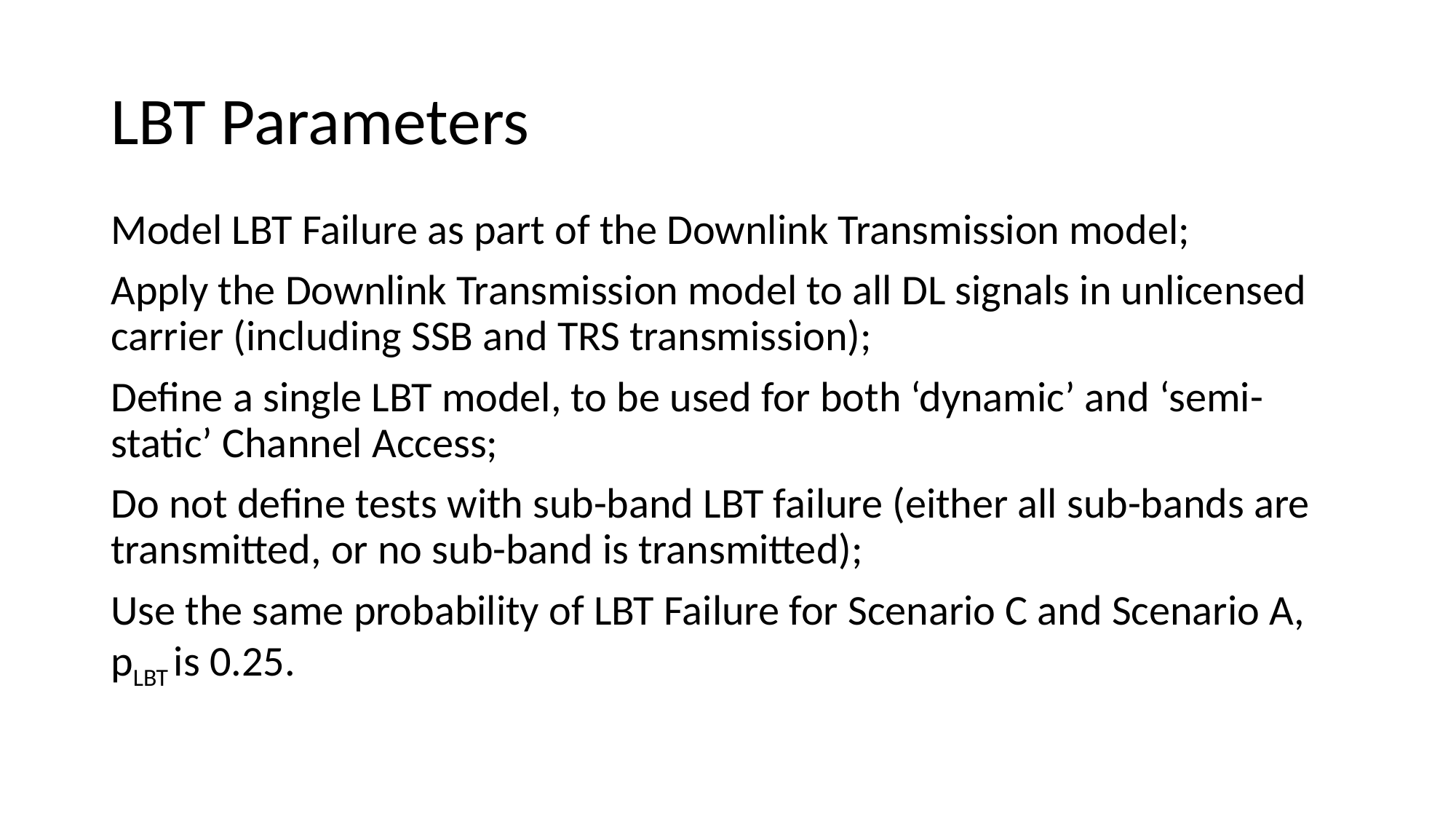

# LBT Parameters
Model LBT Failure as part of the Downlink Transmission model;
Apply the Downlink Transmission model to all DL signals in unlicensed carrier (including SSB and TRS transmission);
Define a single LBT model, to be used for both ‘dynamic’ and ‘semi-static’ Channel Access;
Do not define tests with sub-band LBT failure (either all sub-bands are transmitted, or no sub-band is transmitted);
Use the same probability of LBT Failure for Scenario C and Scenario A, pLBT is 0.25.